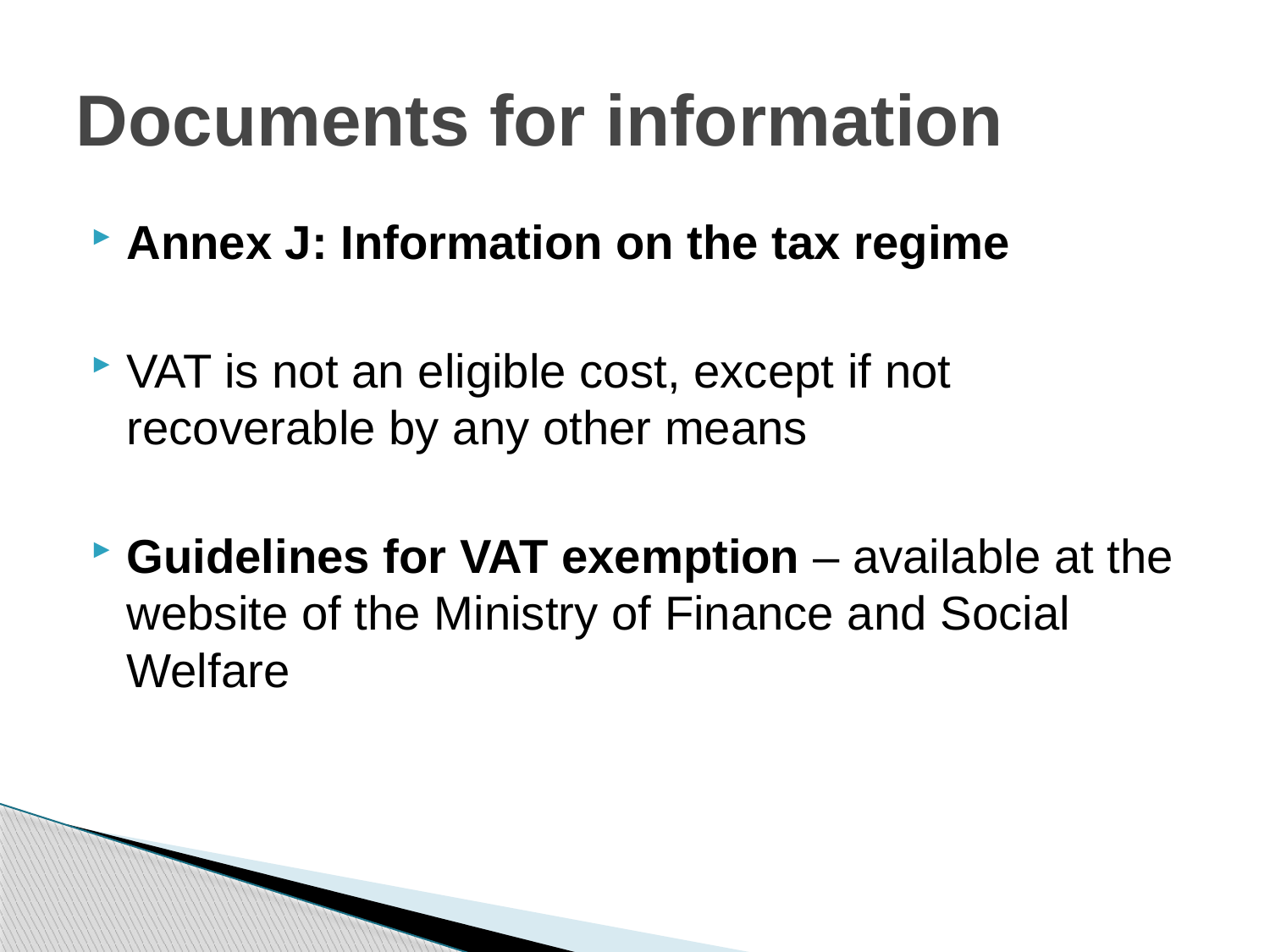

# Documents for information
Annex J: Information on the tax regime

VAT is not an eligible cost, except if not recoverable by any other means

Guidelines for VAT exemption – available at the website of the Ministry of Finance and Social Welfare